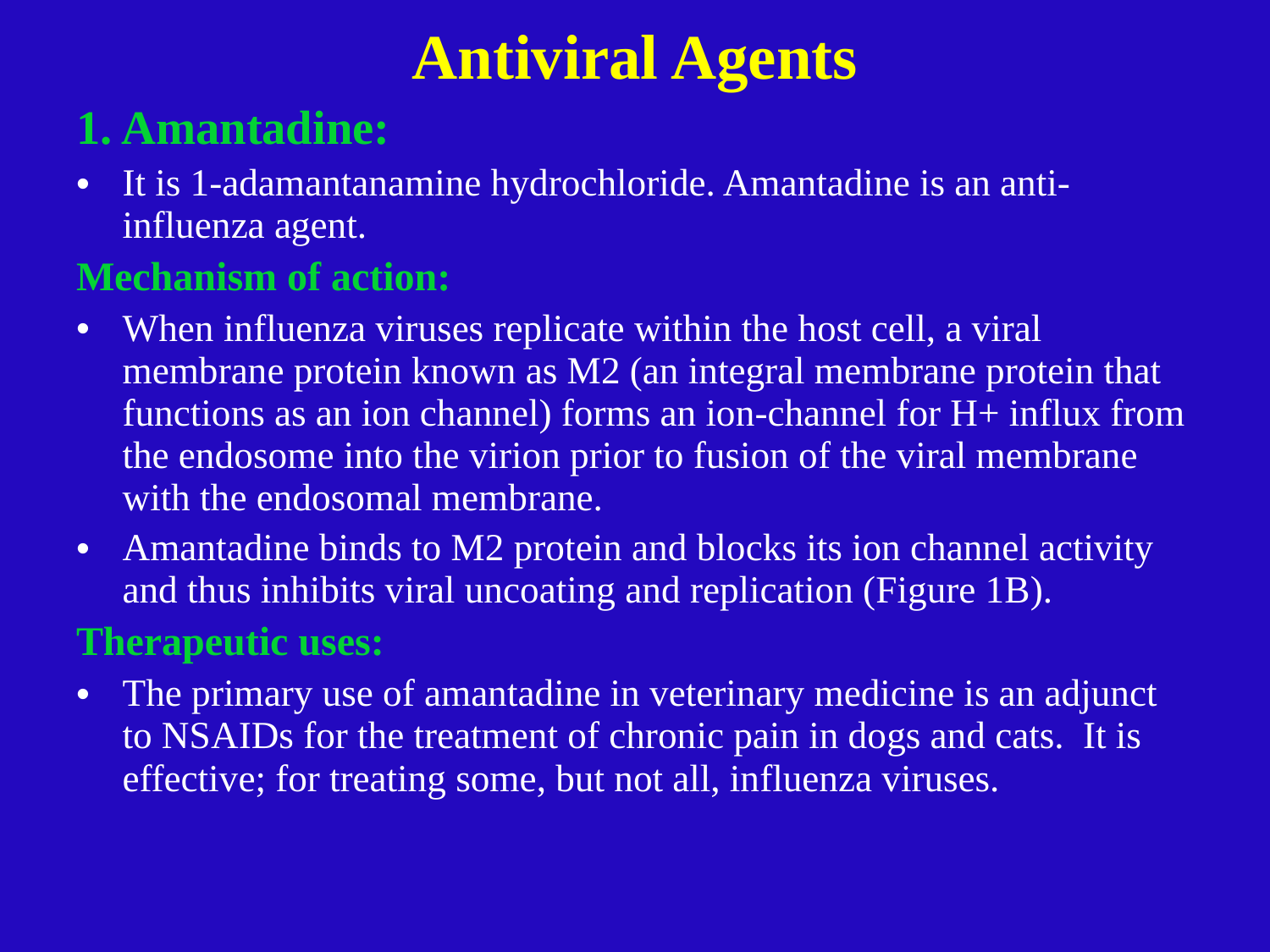

# Antiviral Agents
1. Amantadine:
It is 1-adamantanamine hydrochloride. Amantadine is an anti-influenza agent.
Mechanism of action:
When influenza viruses replicate within the host cell, a viral membrane protein known as M2 (an integral membrane protein that functions as an ion channel) forms an ion-channel for H+ influx from the endosome into the virion prior to fusion of the viral membrane with the endosomal membrane.
Amantadine binds to M2 protein and blocks its ion channel activity and thus inhibits viral uncoating and replication (Figure 1B).
Therapeutic uses:
The primary use of amantadine in veterinary medicine is an adjunct to NSAIDs for the treatment of chronic pain in dogs and cats.  It is effective; for treating some, but not all, influenza viruses.